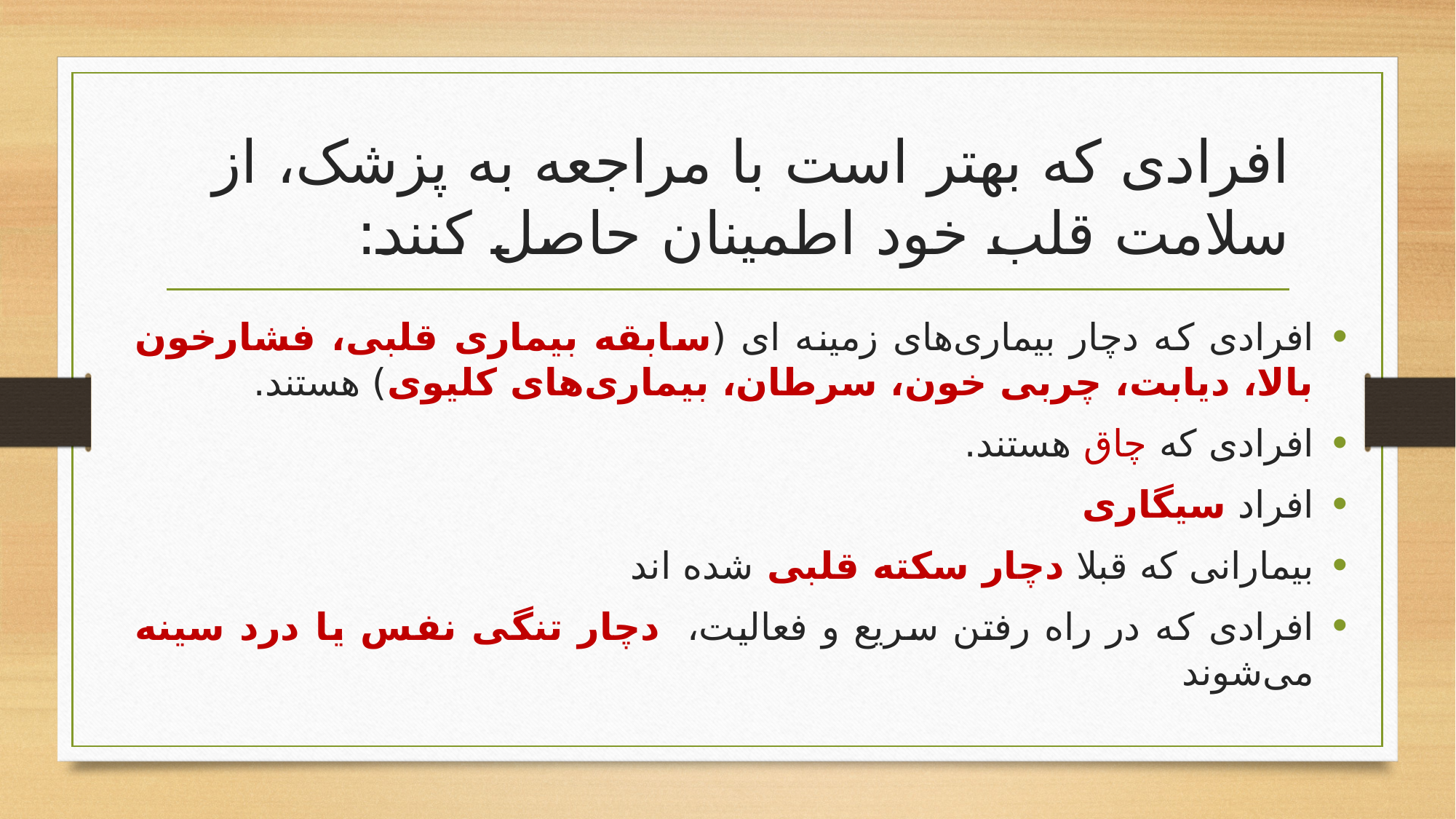

# افرادی که بهتر است با مراجعه به پزشک، از سلامت قلب خود اطمینان حاصل کنند:
افرادی که دچار بیماری‌های زمینه ای (سابقه بیماری قلبی، فشارخون بالا، دیابت، چربی خون، سرطان، بیماری‌های کلیوی) هستند.
افرادی که چاق هستند.
افراد سیگاری
بیمارانی که قبلا دچار سکته قلبی شده اند
افرادی که در راه رفتن سریع و فعالیت،  دچار تنگی نفس یا درد سینه می‌شوند